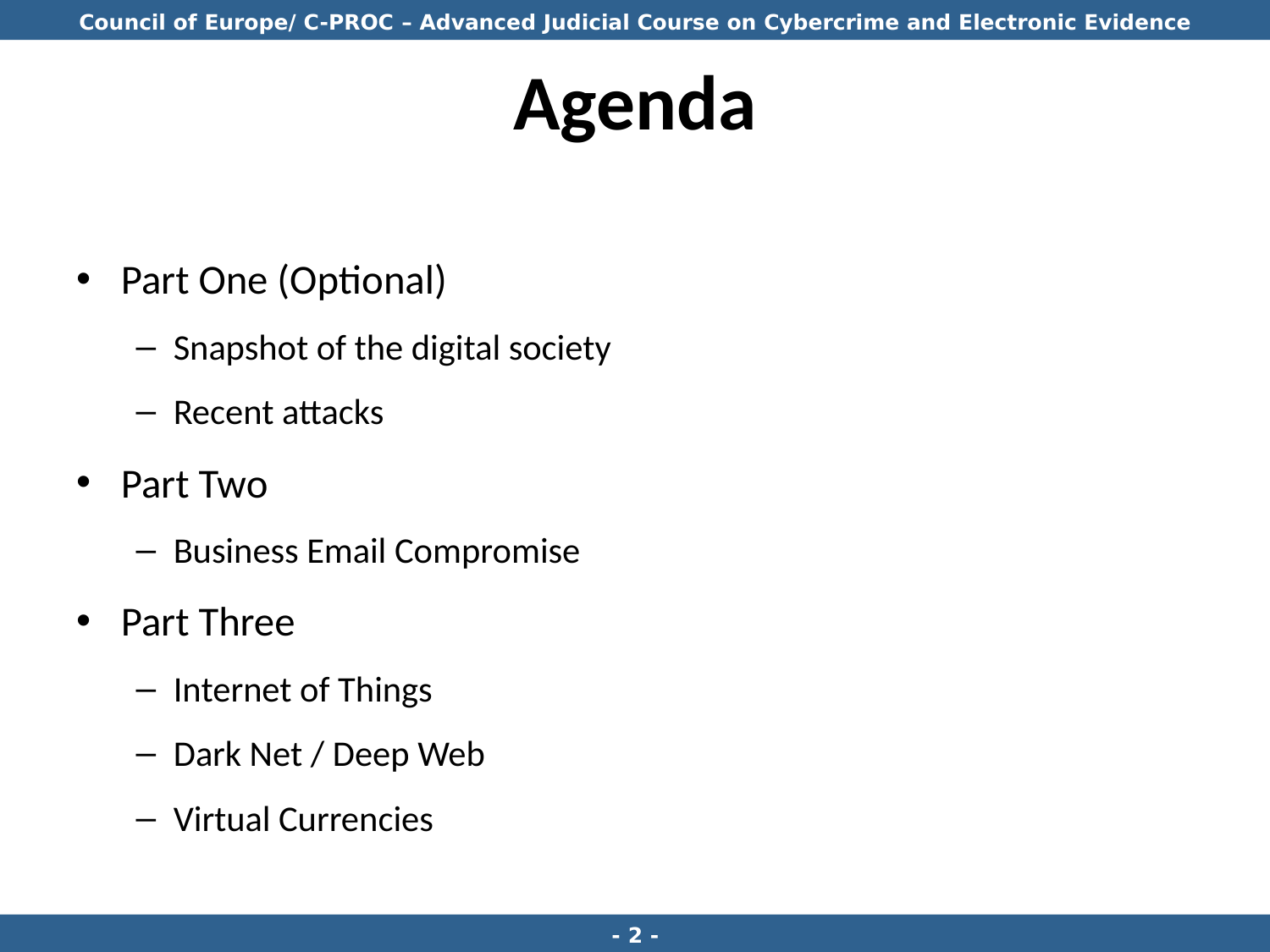

# Agenda
Part One (Optional)
Snapshot of the digital society
Recent attacks
Part Two
Business Email Compromise
Part Three
Internet of Things
Dark Net / Deep Web
Virtual Currencies